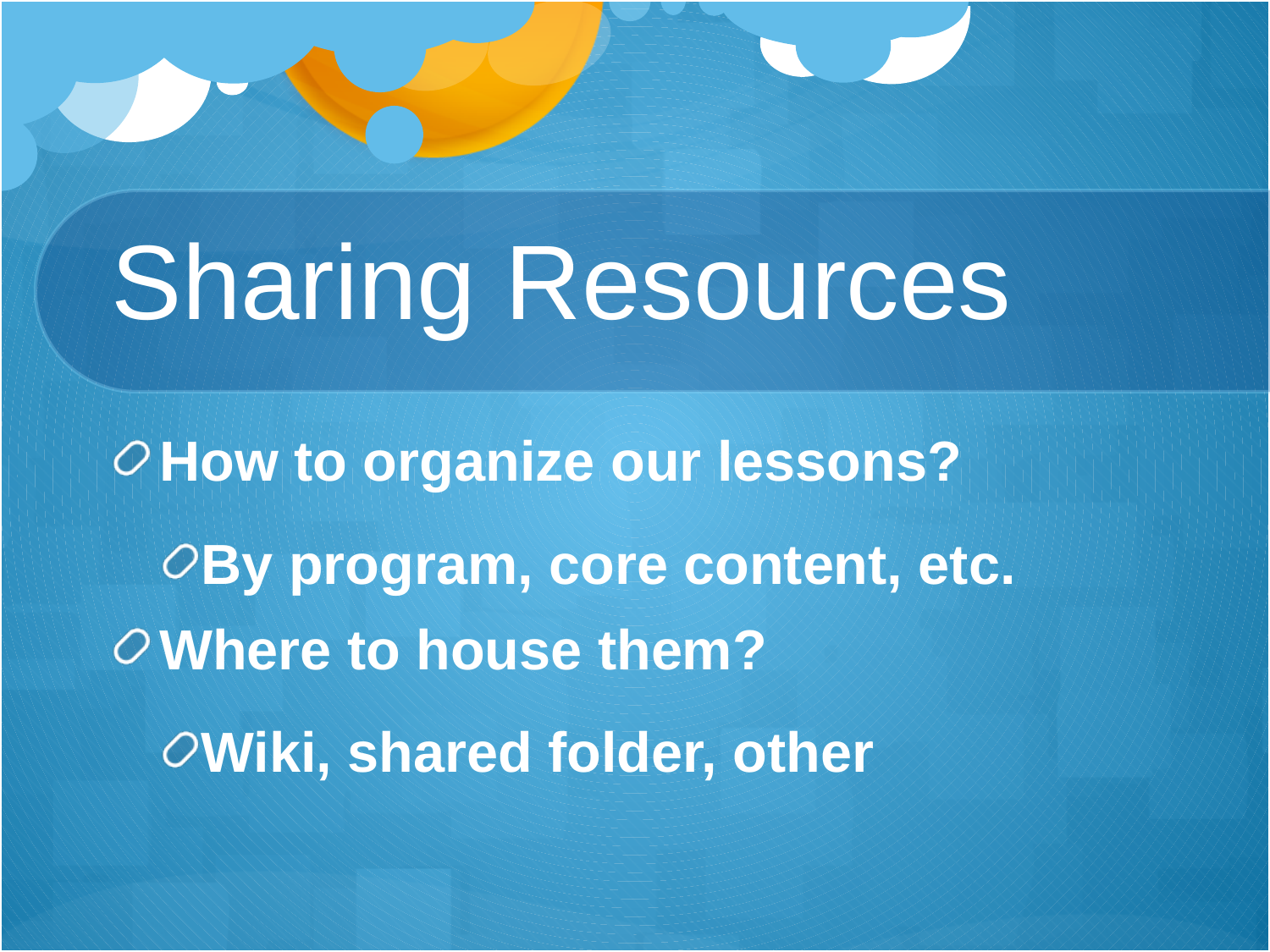

# Sharing Resources
How to organize our lessons?
By program, core content, etc.
Where to house them?
Wiki, shared folder, other